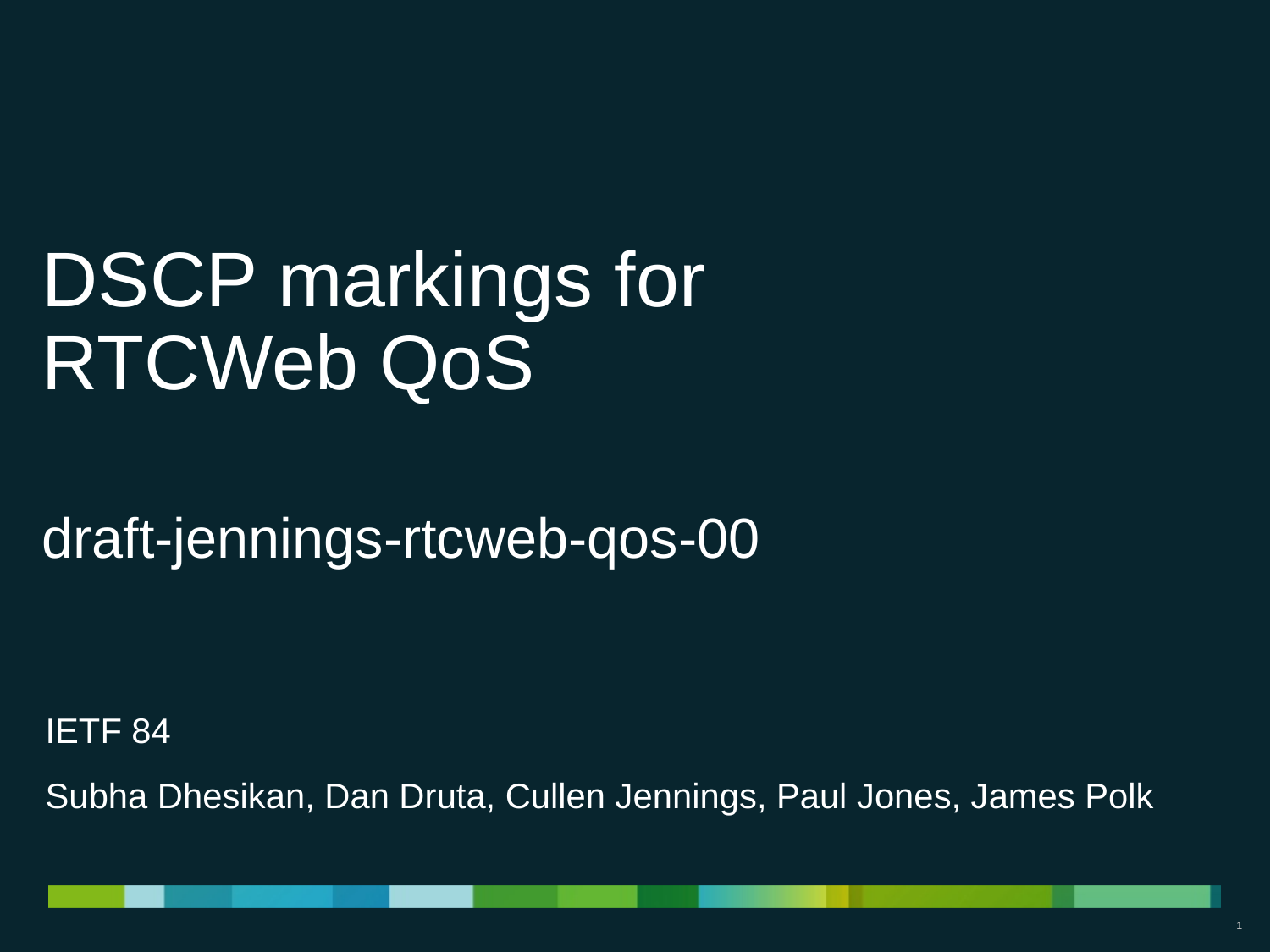

# DSCP markings for RTCWeb QoS draft-jennings-rtcweb-qos-00
IETF 84
Subha Dhesikan, Dan Druta, Cullen Jennings, Paul Jones, James Polk